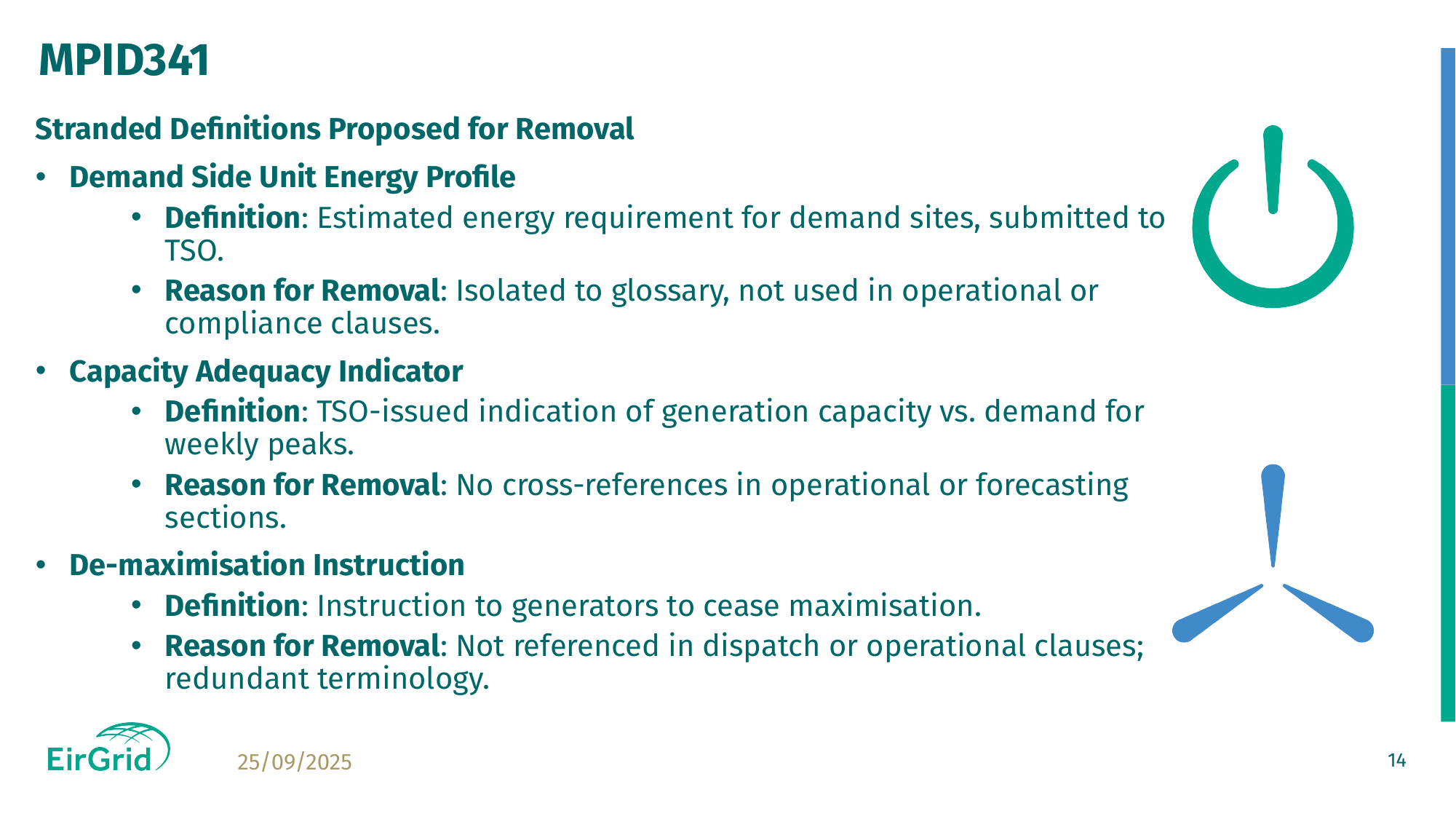

# MPID341
Stranded Definitions Proposed for Removal
Demand Side Unit Energy Profile
Definition: Estimated energy requirement for demand sites, submitted to TSO.
Reason for Removal: Isolated to glossary, not used in operational or compliance clauses.
Capacity Adequacy Indicator
Definition: TSO-issued indication of generation capacity vs. demand for weekly peaks.
Reason for Removal: No cross-references in operational or forecasting sections.
De-maximisation Instruction
Definition: Instruction to generators to cease maximisation.
Reason for Removal: Not referenced in dispatch or operational clauses; redundant terminology.

14
25/09/2025